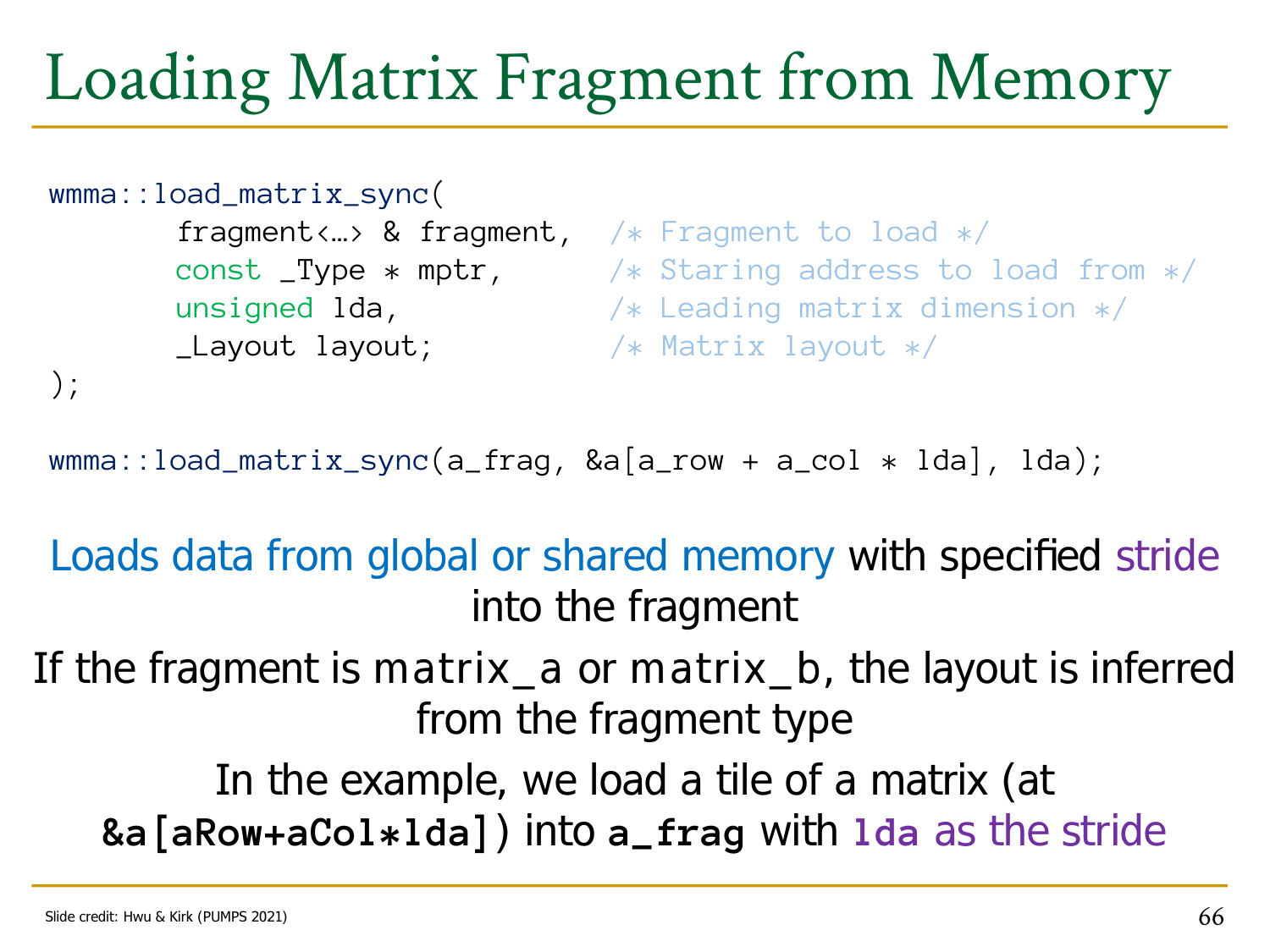

# Loading Matrix Fragment from Memory
wmma::load_matrix_sync(
	fragment<…> & fragment,  /* Fragment to load */
	const _Type * mptr,	   /* Staring address to load from */
	unsigned lda,		   /* Leading matrix dimension */
	_Layout layout;          /* Matrix layout */
);

wmma::load_matrix_sync(a_frag, &a[a_row + a_col * lda], lda);
Loads data from global or shared memory with specified stride into the fragment
If the fragment is matrix_a or matrix_b, the layout is inferred from the fragment type
In the example, we load a tile of a matrix (at &a[aRow+aCol*lda]) into a_frag with lda as the stride
66
Slide credit: Hwu & Kirk (PUMPS 2021)